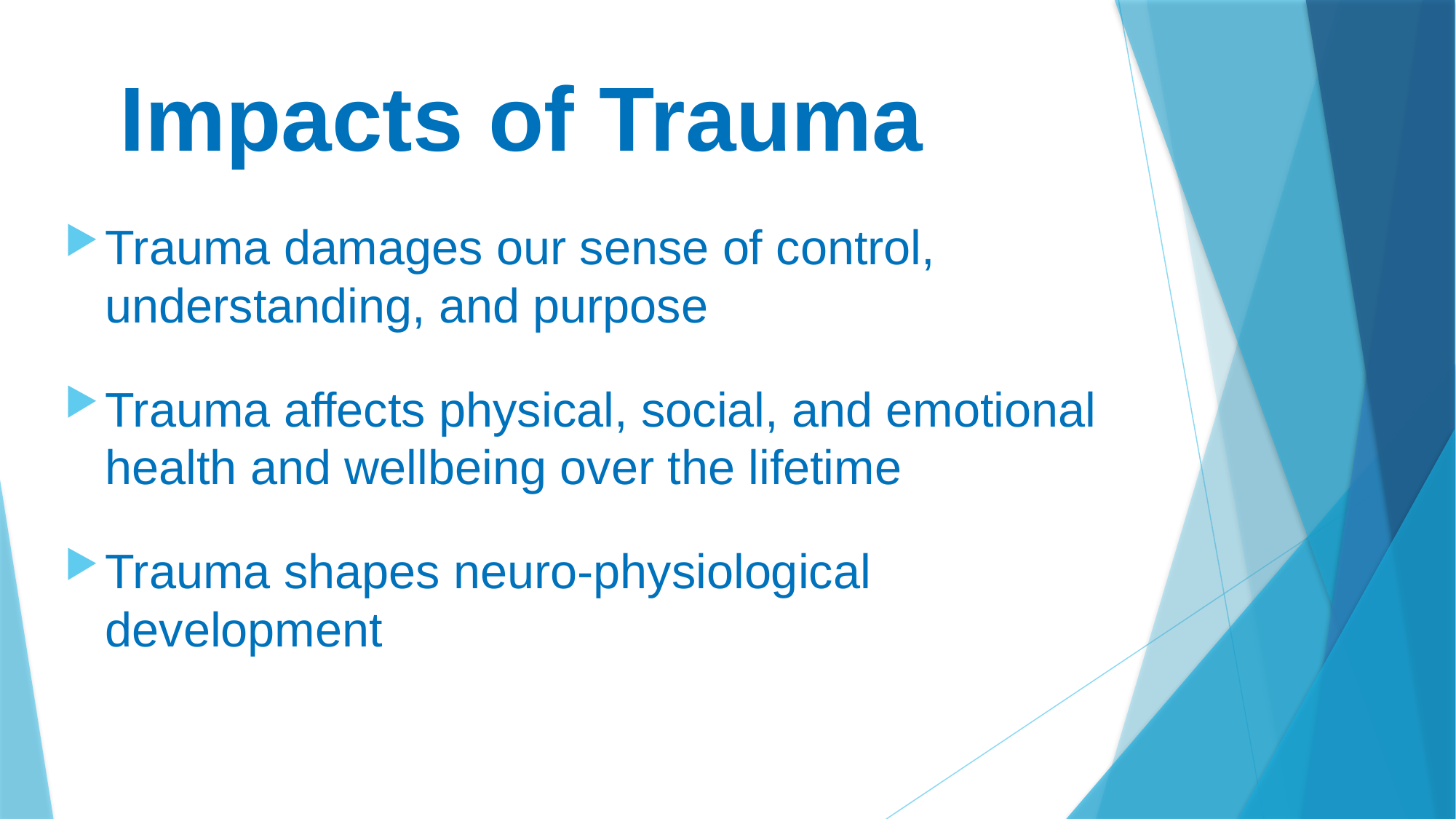

Impacts of Trauma
Trauma damages our sense of control, understanding, and purpose
Trauma affects physical, social, and emotional health and wellbeing over the lifetime
Trauma shapes neuro-physiological development